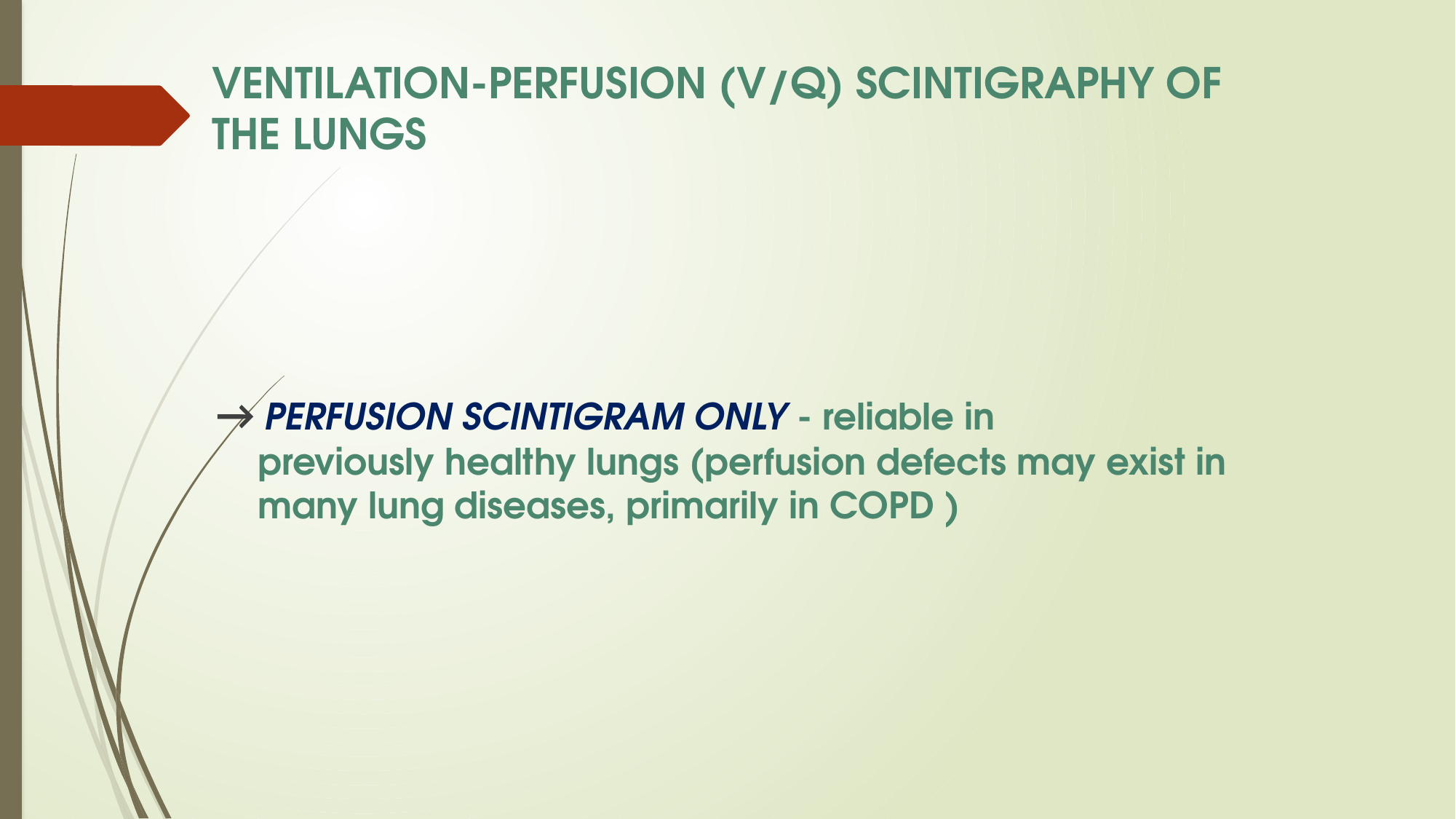

# VENTILATION-PERFUSION (V/Q) SCINTIGRAPHY OF THE LUNGS

→ PERFUSION SCINTIGRAM ONLY - reliable in
	previously healthy lungs (perfusion defects may exist in many lung diseases, primarily in COPD )